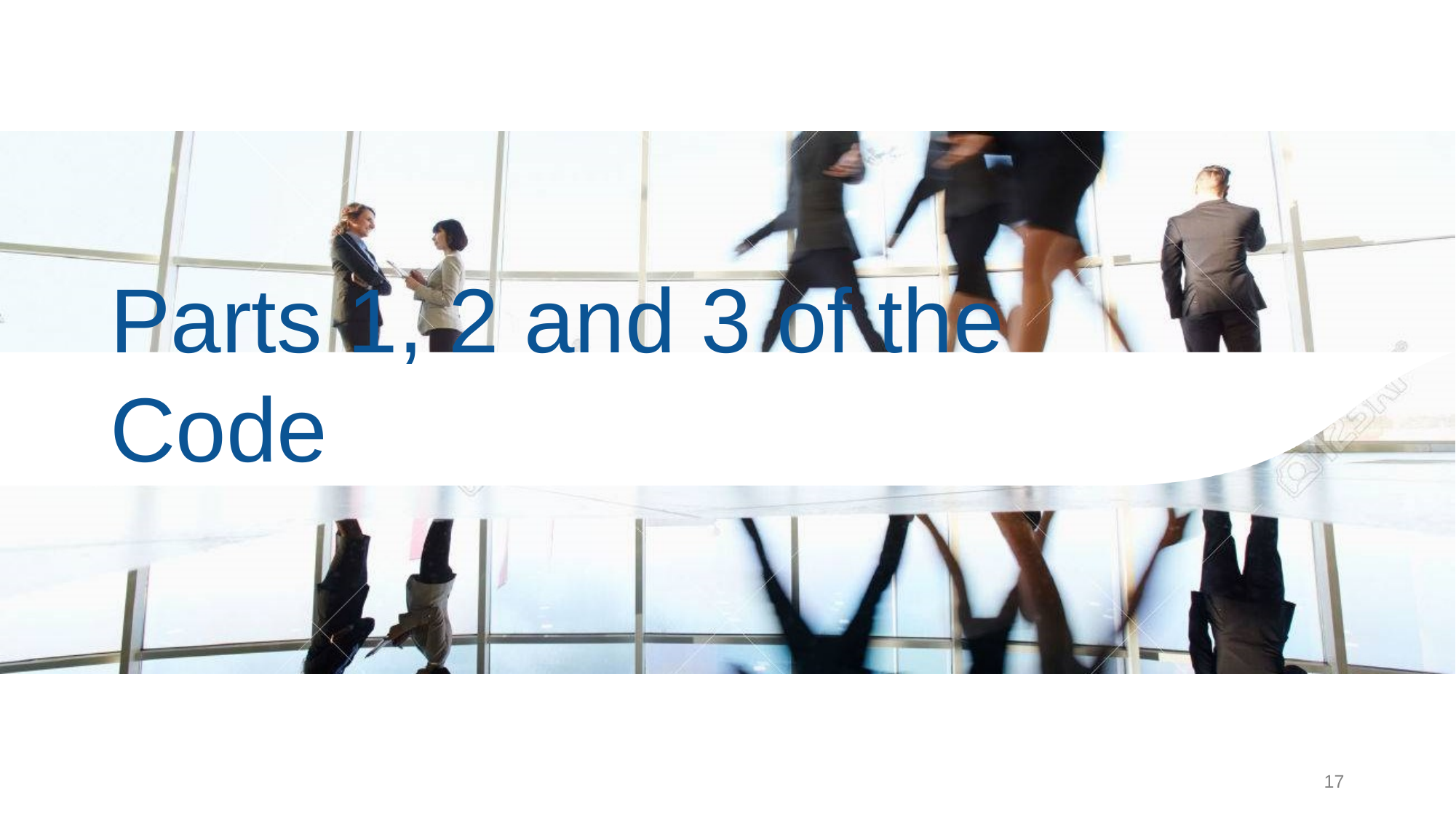

# Parts 1, 2 and 3 of the Code
17